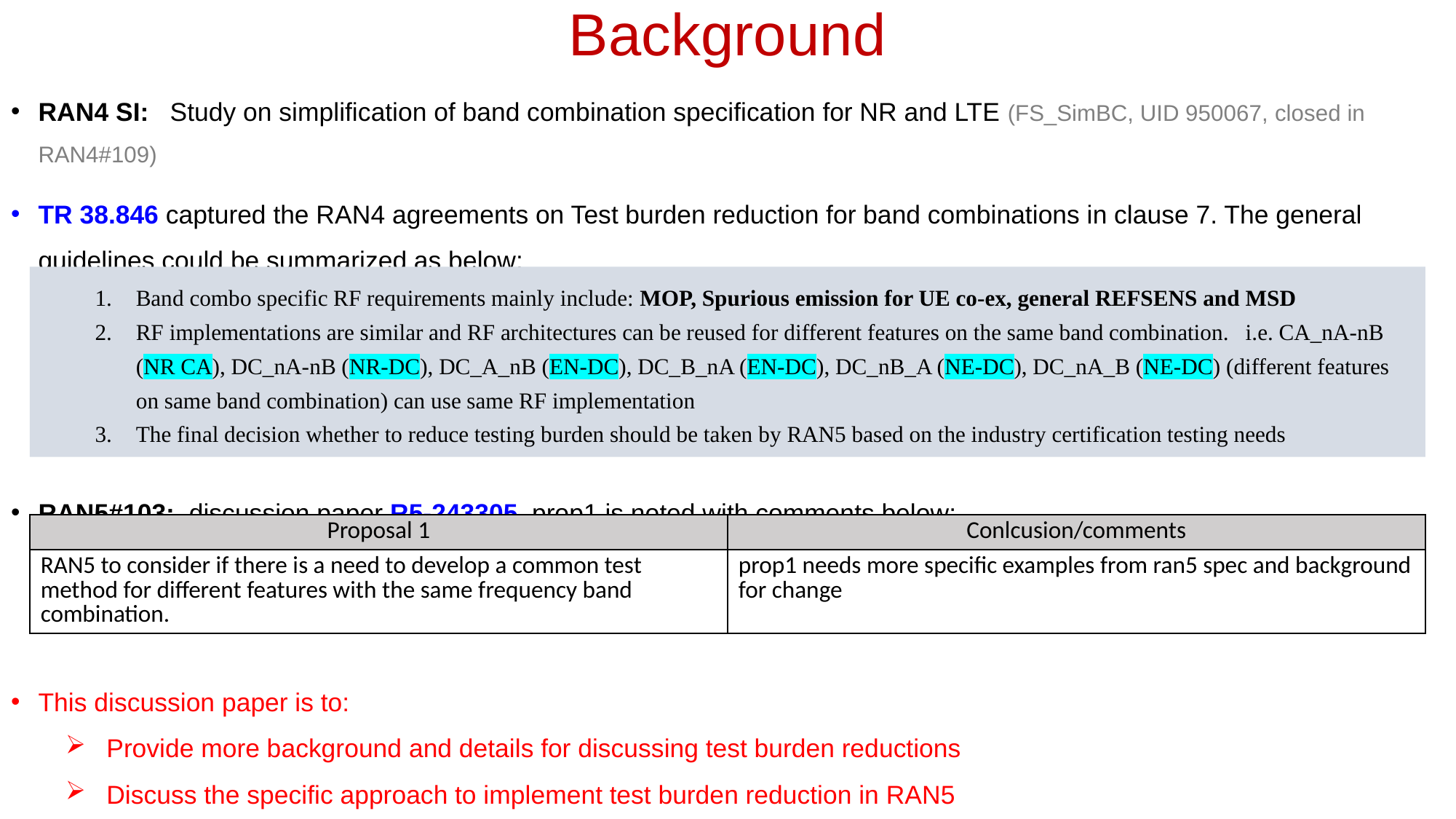

# Background
RAN4 SI:   Study on simplification of band combination specification for NR and LTE (FS_SimBC, UID 950067, closed in RAN4#109)
TR 38.846 captured the RAN4 agreements on Test burden reduction for band combinations in clause 7. The general guidelines could be summarized as below:

RAN5#103:  discussion paper R5-243305, prop1 is noted with comments below:

This discussion paper is to:
Provide more background and details for discussing test burden reductions
Discuss the specific approach to implement test burden reduction in RAN5
Band combo specific RF requirements mainly include: MOP, Spurious emission for UE co-ex, general REFSENS and MSD
RF implementations are similar and RF architectures can be reused for different features on the same band combination.   i.e. CA_nA-nB (NR CA), DC_nA-nB (NR-DC), DC_A_nB (EN-DC), DC_B_nA (EN-DC), DC_nB_A (NE-DC), DC_nA_B (NE-DC) (different features on same band combination) can use same RF implementation
The final decision whether to reduce testing burden should be taken by RAN5 based on the industry certification testing needs
| Proposal 1 | Conlcusion/comments |
| --- | --- |
| RAN5 to consider if there is a need to develop a common test method for different features with the same frequency band combination. | prop1 needs more specific examples from ran5 spec and background for change |